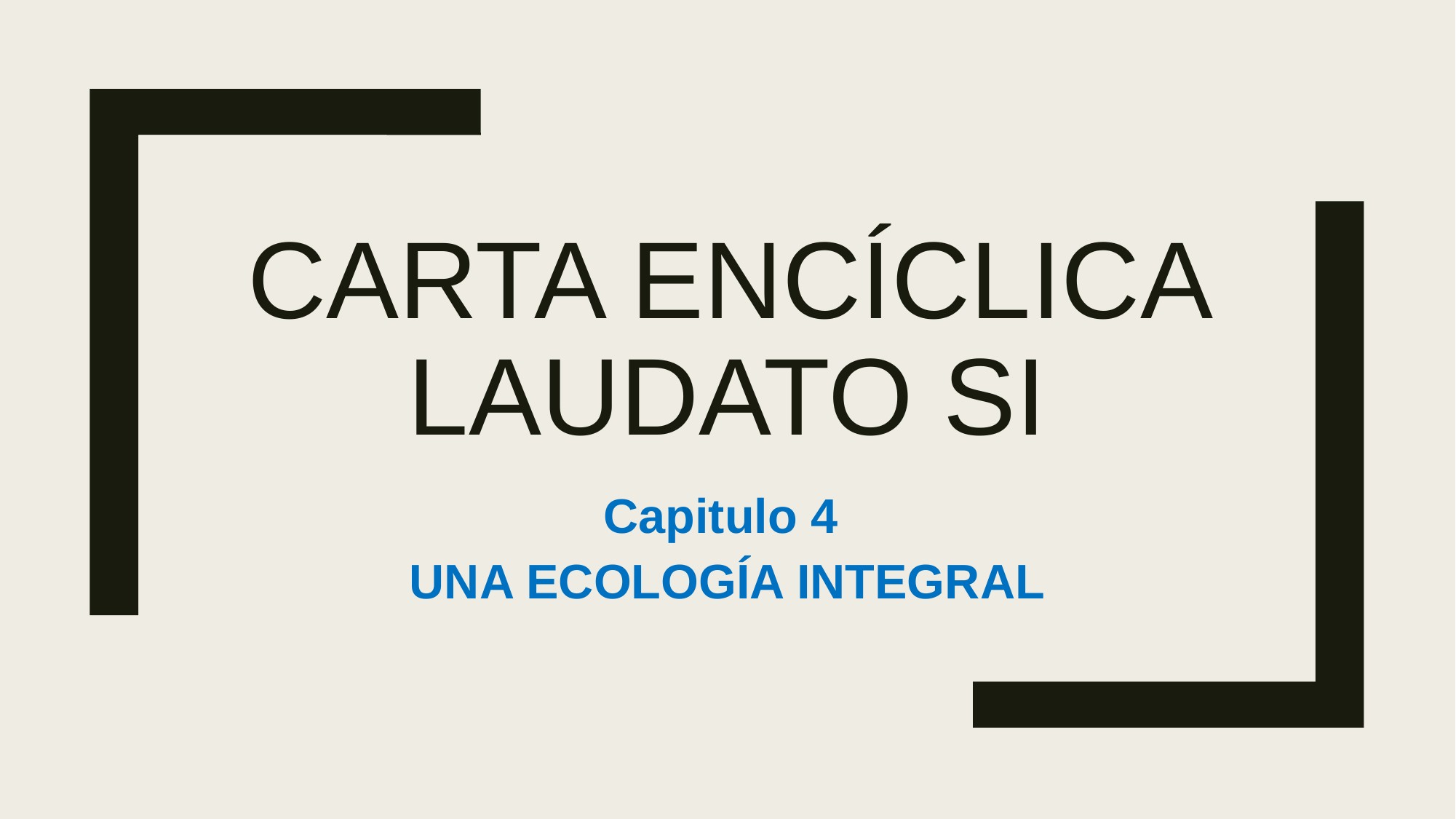

# Carta Encíclica Laudato si
Capitulo 4
UNA ECOLOGÍA INTEGRAL